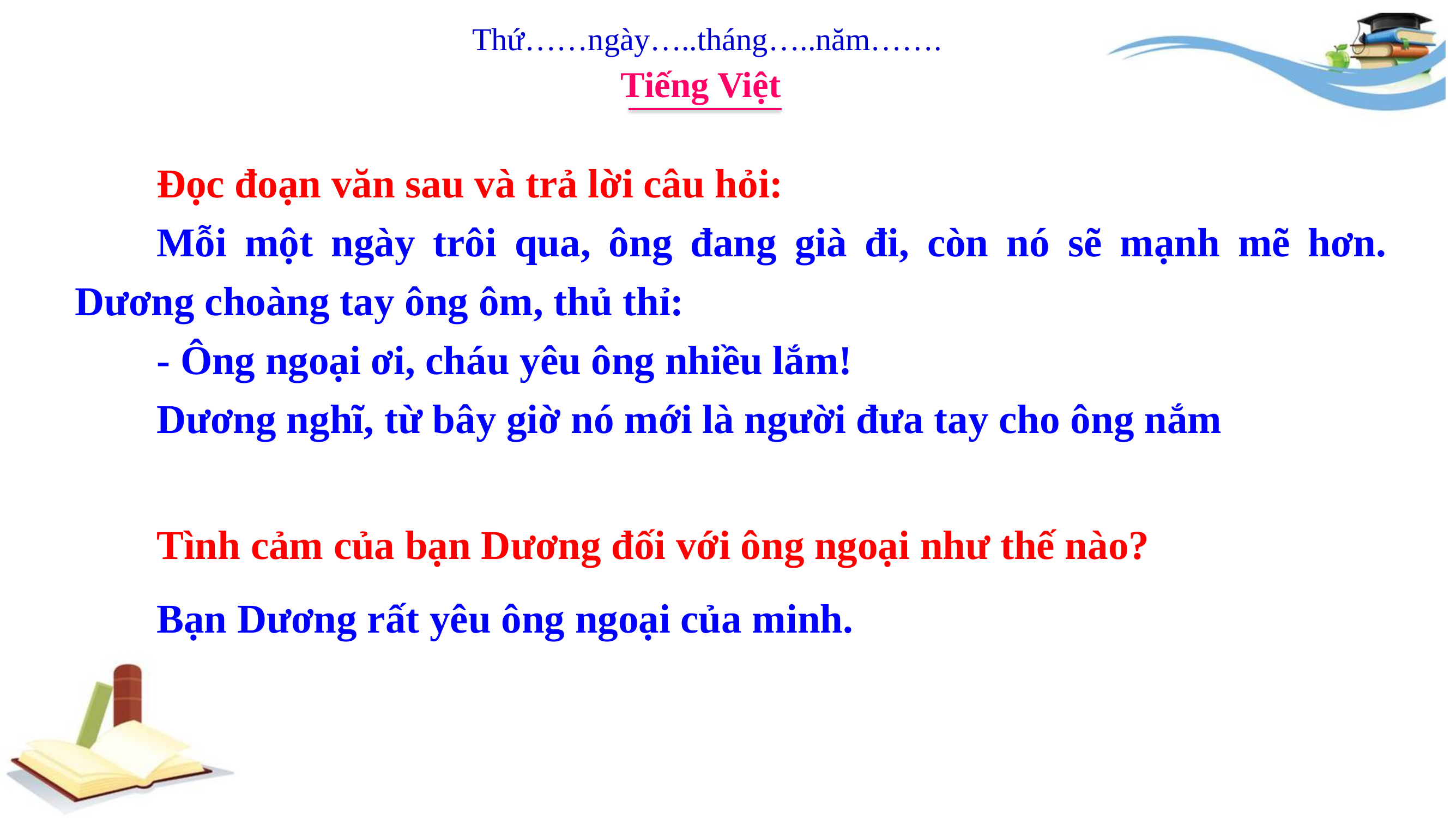

Thứ……ngày…..tháng…..năm…….
Tiếng Việt
Đọc đoạn văn sau và trả lời câu hỏi:
Mỗi một ngày trôi qua, ông đang già đi, còn nó sẽ mạnh mẽ hơn. Dương choàng tay ông ôm, thủ thỉ:
- Ông ngoại ơi, cháu yêu ông nhiều lắm!
Dương nghĩ, từ bây giờ nó mới là người đưa tay cho ông nắm
Tình cảm của bạn Dương đối với ông ngoại như thế nào?
Bạn Dương rất yêu ông ngoại của minh.